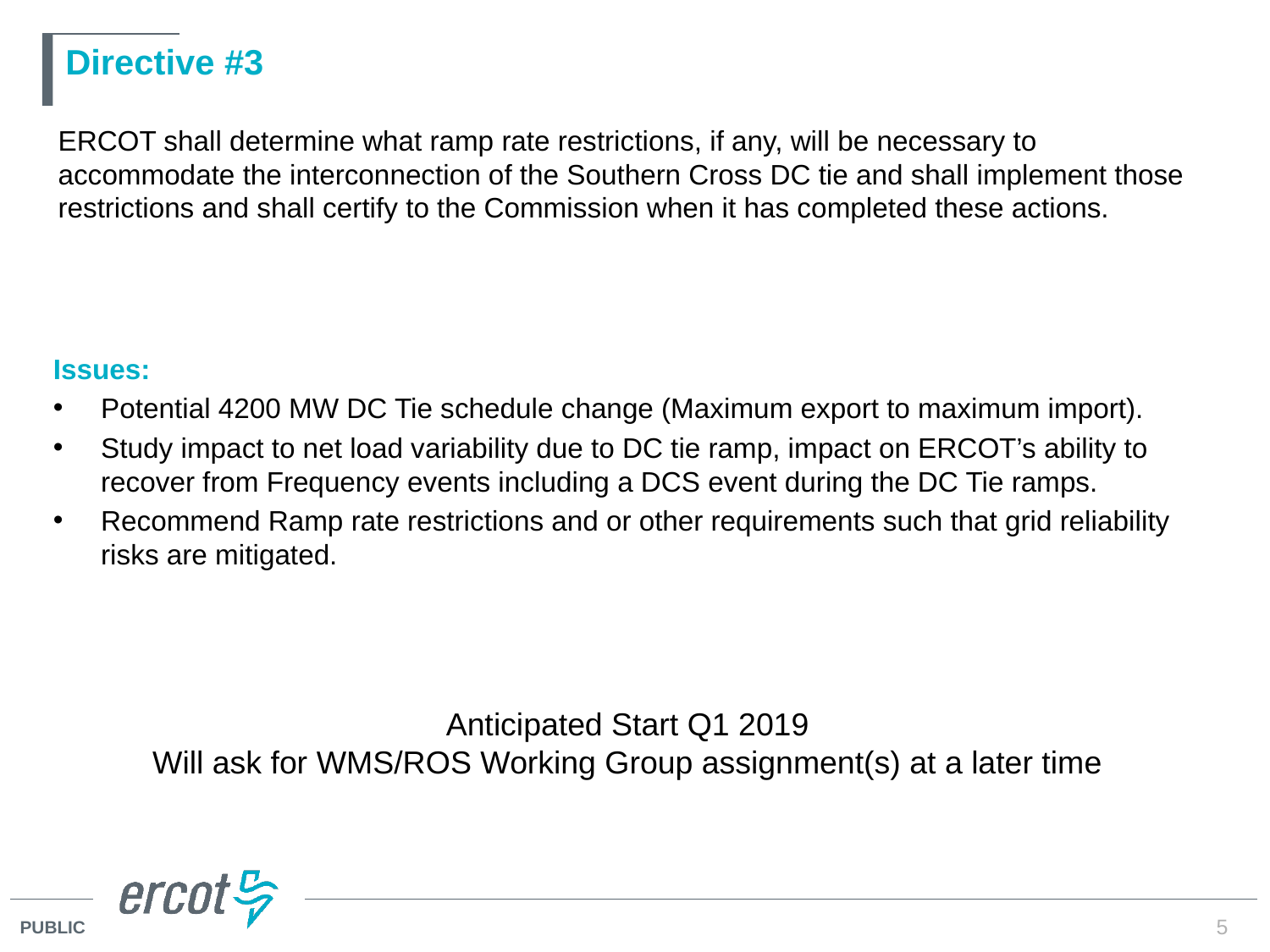

# Directive #3
ERCOT shall determine what ramp rate restrictions, if any, will be necessary to accommodate the interconnection of the Southern Cross DC tie and shall implement those restrictions and shall certify to the Commission when it has completed these actions.
Issues:
Potential 4200 MW DC Tie schedule change (Maximum export to maximum import).
Study impact to net load variability due to DC tie ramp, impact on ERCOT’s ability to recover from Frequency events including a DCS event during the DC Tie ramps.
Recommend Ramp rate restrictions and or other requirements such that grid reliability risks are mitigated.

Anticipated Start Q1 2019
Will ask for WMS/ROS Working Group assignment(s) at a later time
5